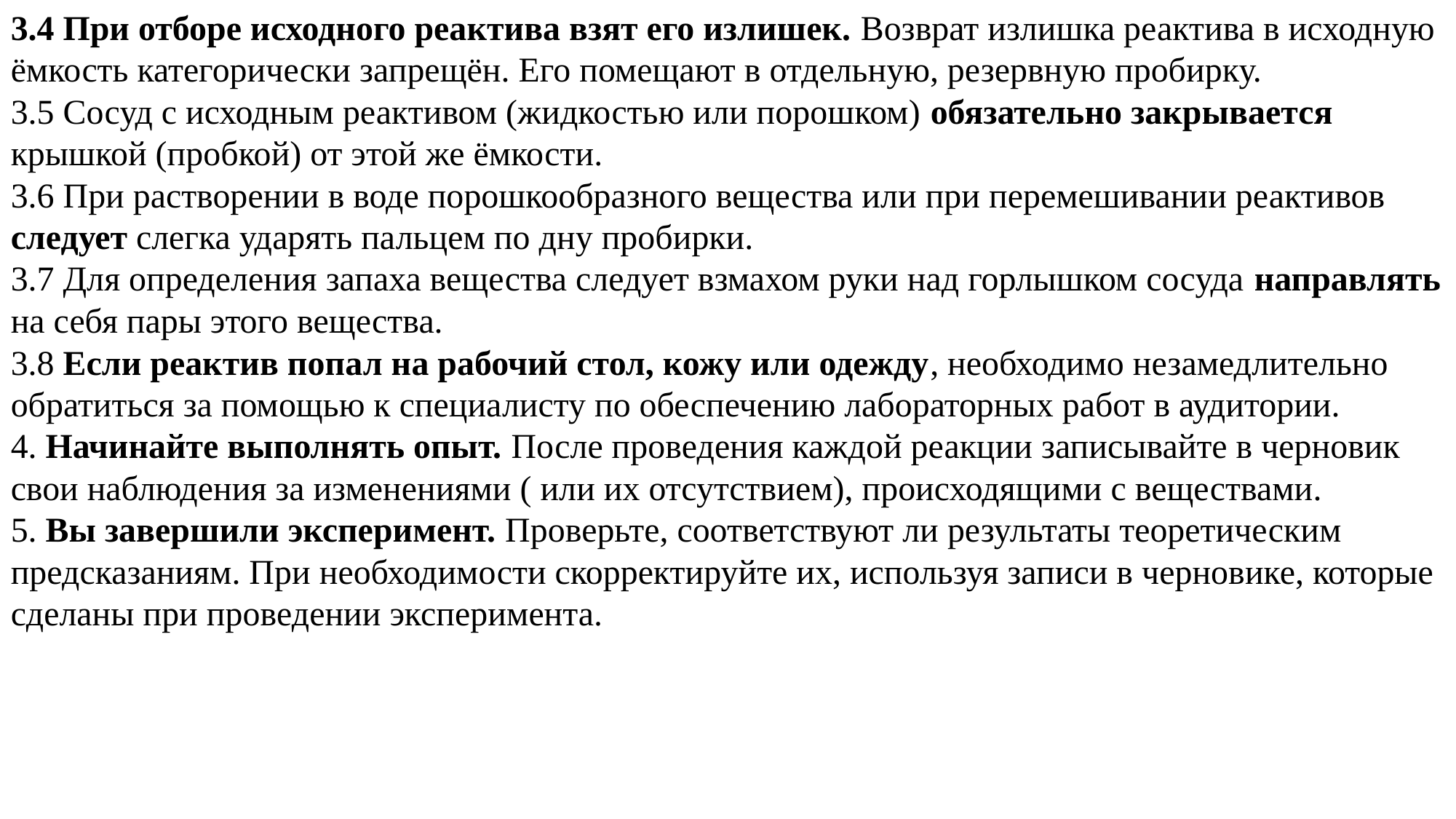

3.4 При отборе исходного реактива взят его излишек. Возврат излишка реактива в исходную ёмкость категорически запрещён. Его помещают в отдельную, резервную пробирку.
3.5 Сосуд с исходным реактивом (жидкостью или порошком) обязательно закрывается крышкой (пробкой) от этой же ёмкости.
3.6 При растворении в воде порошкообразного вещества или при перемешивании реактивов следует слегка ударять пальцем по дну пробирки.
3.7 Для определения запаха вещества следует взмахом руки над горлышком сосуда направлять на себя пары этого вещества.
3.8 Если реактив попал на рабочий стол, кожу или одежду, необходимо незамедлительно обратиться за помощью к специалисту по обеспечению лабораторных работ в аудитории.
4. Начинайте выполнять опыт. После проведения каждой реакции записывайте в черновик свои наблюдения за изменениями ( или их отсутствием), происходящими с веществами.
5. Вы завершили эксперимент. Проверьте, соответствуют ли результаты теоретическим предсказаниям. При необходимости скорректируйте их, используя записи в черновике, которые сделаны при проведении эксперимента.